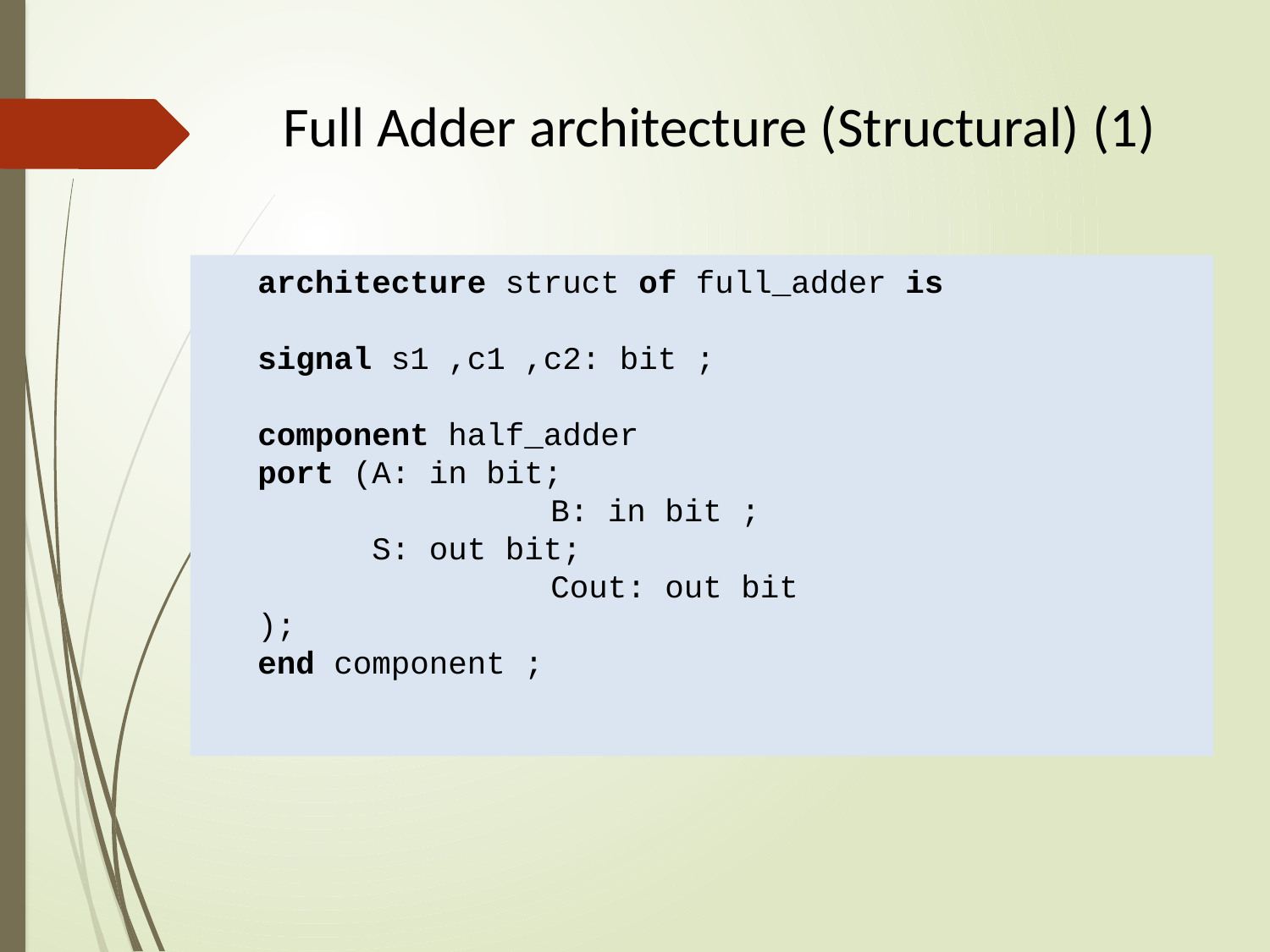

# Full Adder architecture (Structural) (1)
architecture struct of full_adder is

signal s1 ,c1 ,c2: bit ;

component half_adder
port (A: in bit;
			  B: in bit ;
      S: out bit;
			  Cout: out bit
);
end component ;